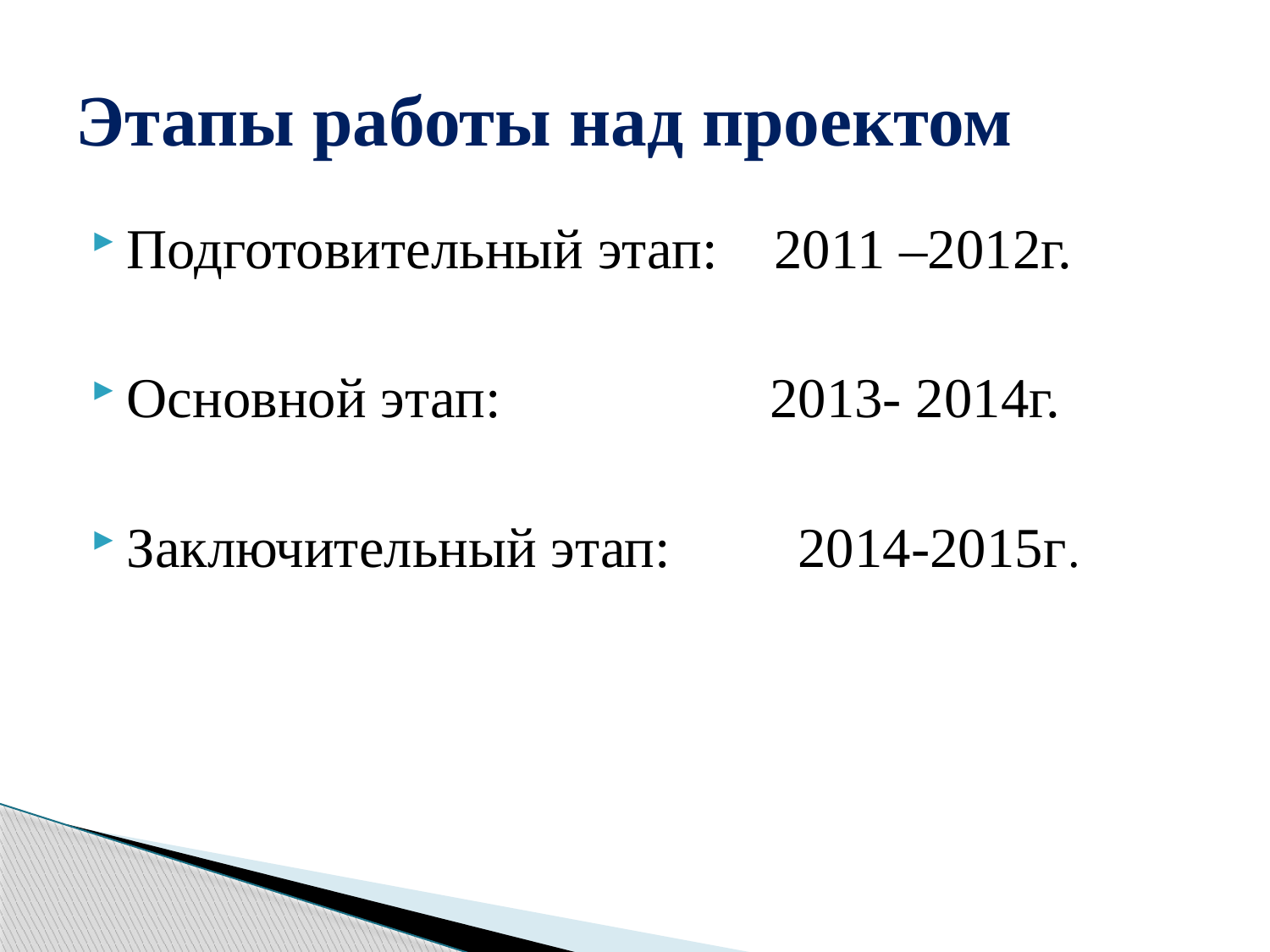

# Этапы работы над проектом
Подготовительный этап:    2011 –2012г.

Основной этап:                   2013- 2014г.

Заключительный этап:         2014-2015г.